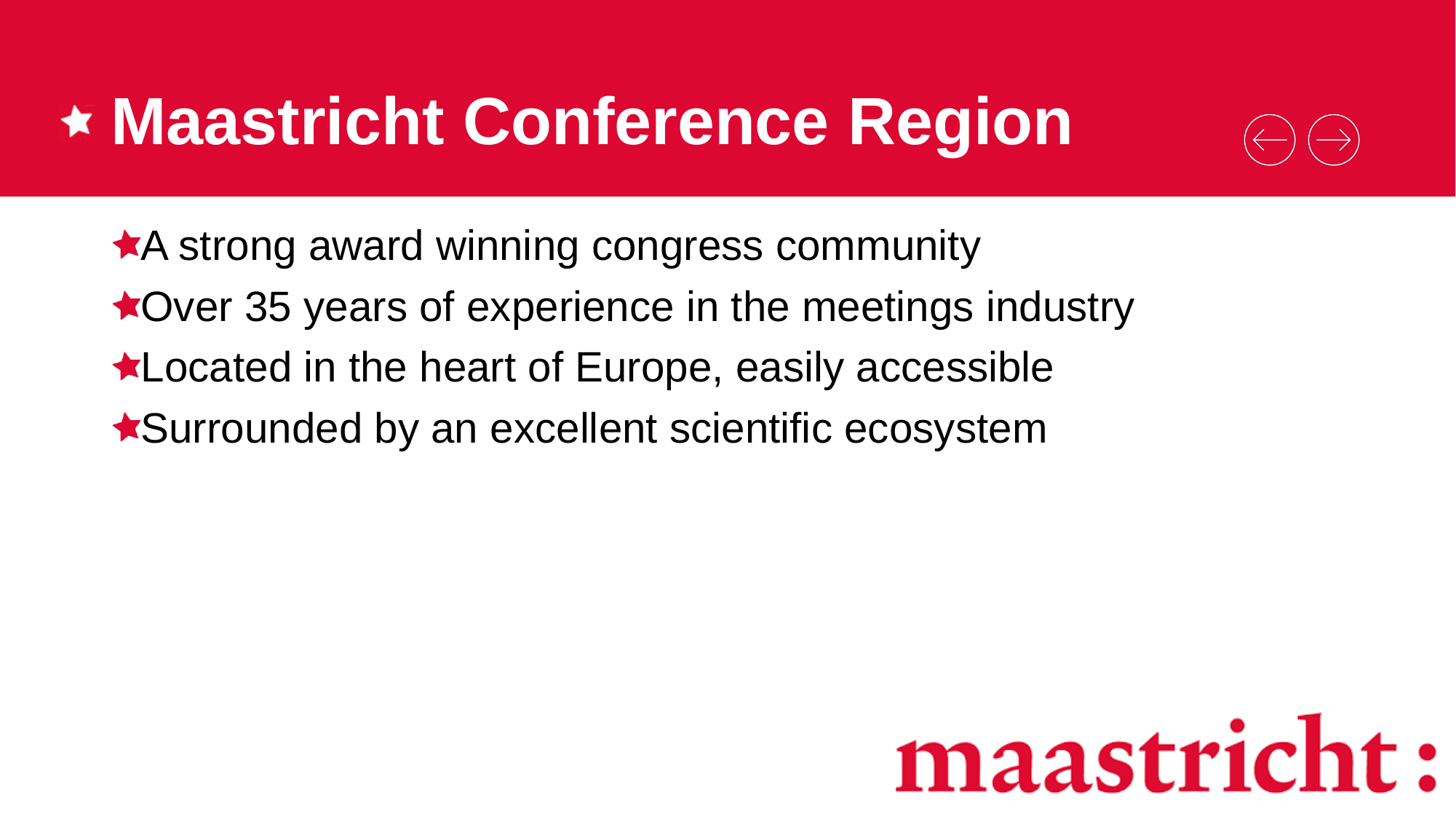

# Maastricht Conference Region
A strong award winning congress community
Over 35 years of experience in the meetings industry
Located in the heart of Europe, easily accessible
Surrounded by an excellent scientific ecosystem